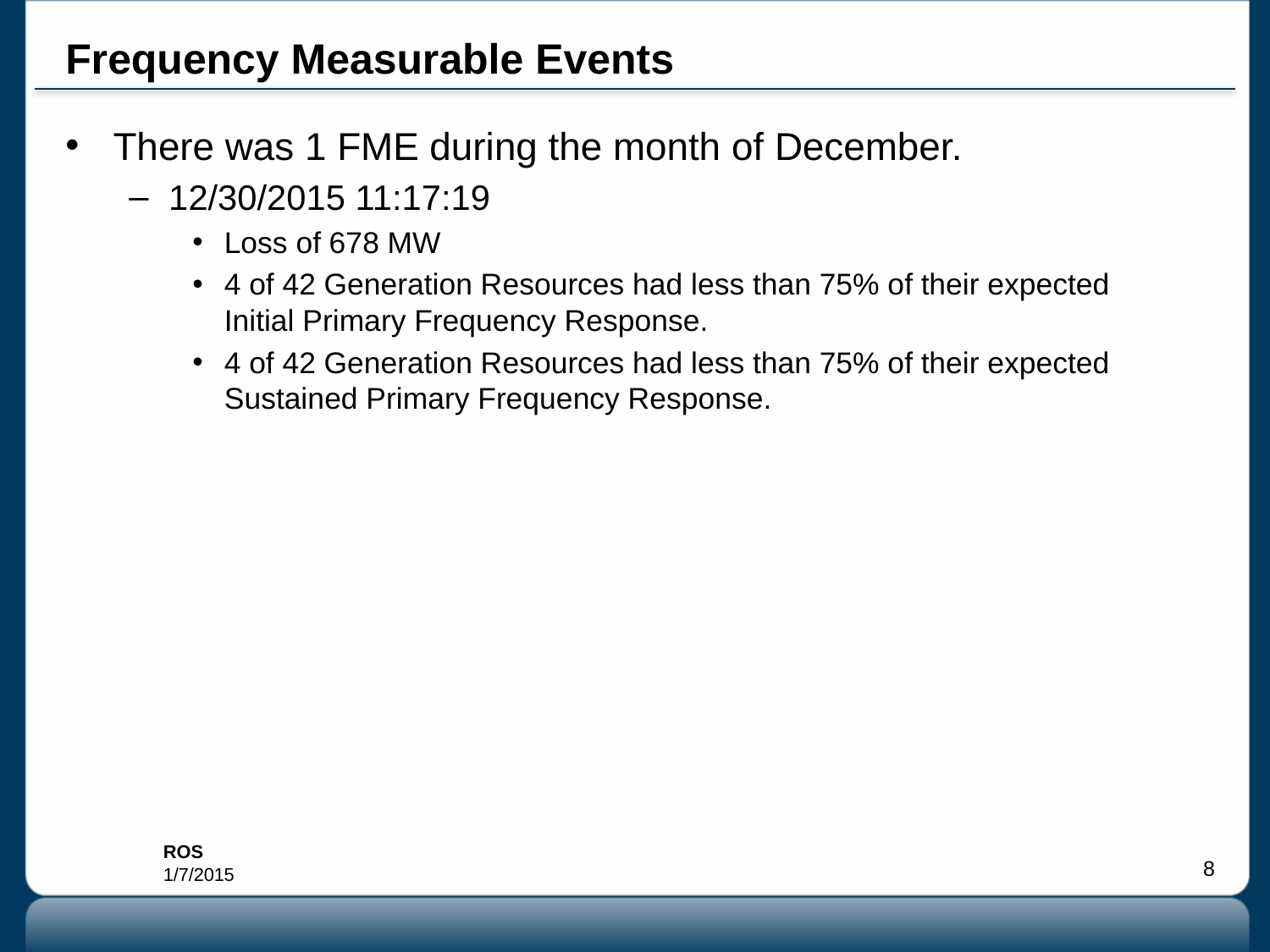

# Frequency Measurable Events
There was 1 FME during the month of December.
12/30/2015 11:17:19
Loss of 678 MW
4 of 42 Generation Resources had less than 75% of their expected Initial Primary Frequency Response.
4 of 42 Generation Resources had less than 75% of their expected Sustained Primary Frequency Response.